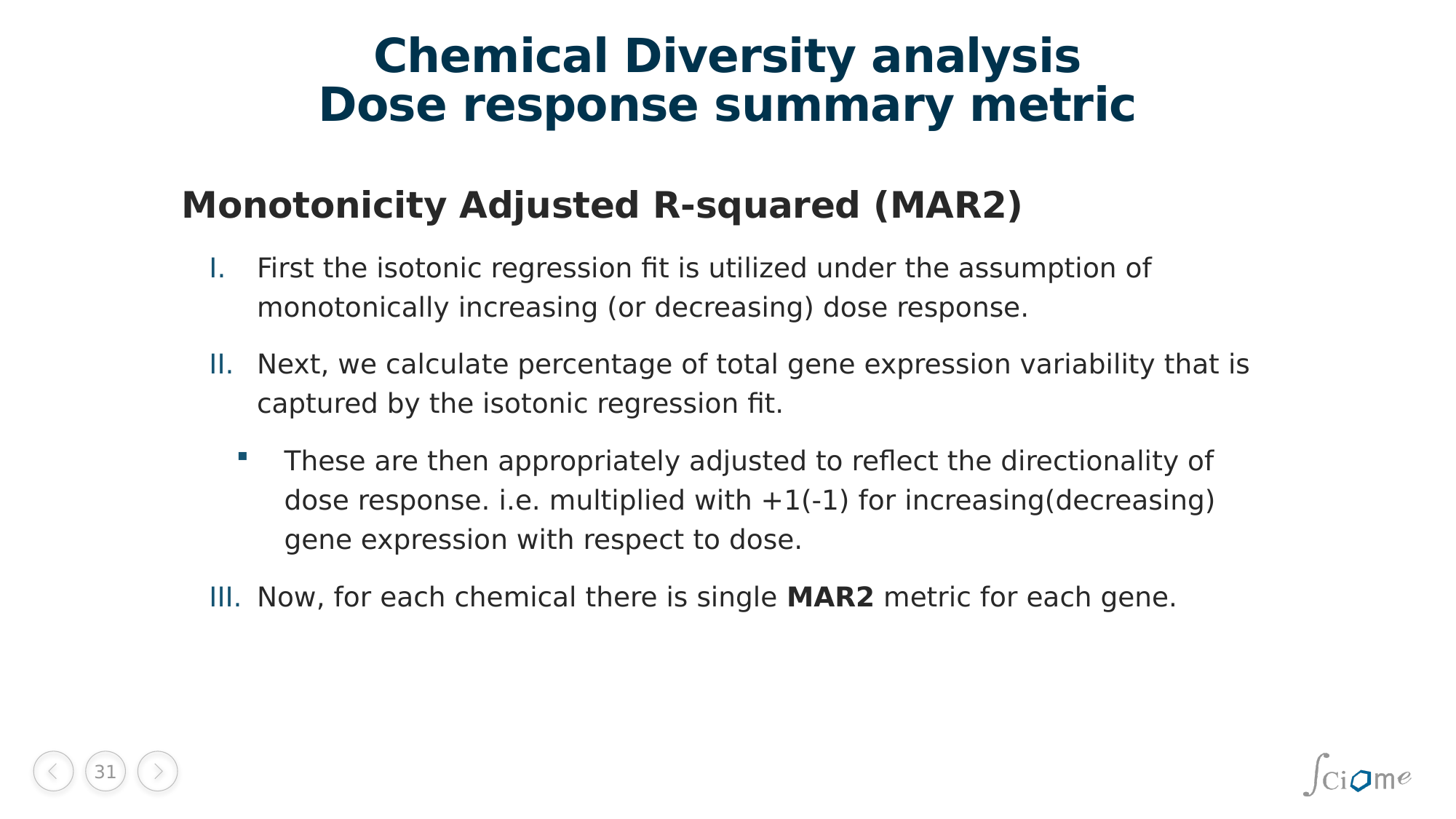

# Chemical Diversity analysis Dose response summary metric
Monotonicity Adjusted R-squared (MAR2)
First the isotonic regression fit is utilized under the assumption of monotonically increasing (or decreasing) dose response.
Next, we calculate percentage of total gene expression variability that is captured by the isotonic regression fit.
These are then appropriately adjusted to reflect the directionality of dose response. i.e. multiplied with +1(-1) for increasing(decreasing) gene expression with respect to dose.
Now, for each chemical there is single MAR2 metric for each gene.